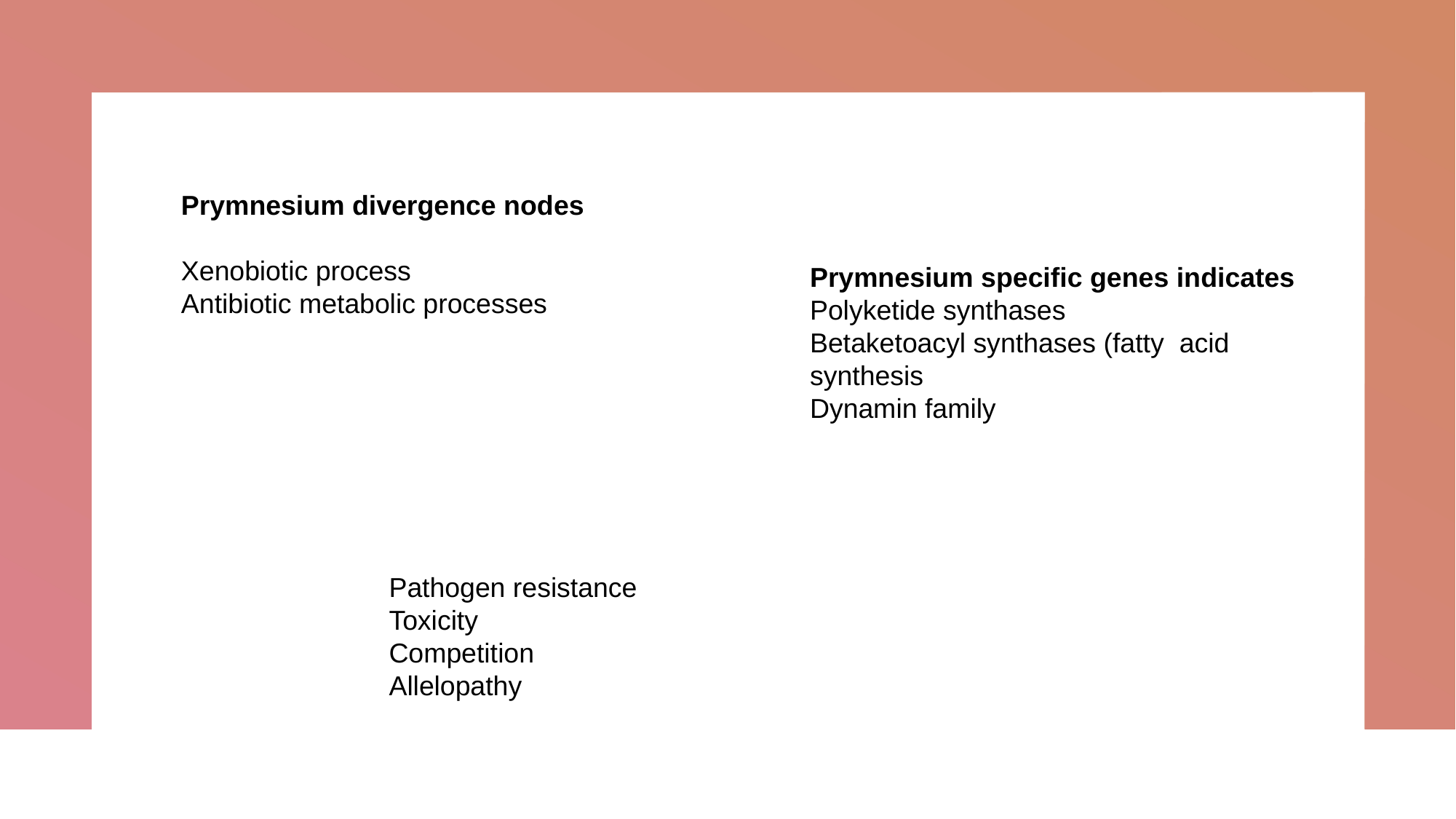

Prymnesium divergence nodes

Xenobiotic process
Antibiotic metabolic processes
Prymnesium specific genes indicates Polyketide synthases
Betaketoacyl synthases (fatty  acid synthesis
Dynamin family

Pathogen resistance
Toxicity
Competition
Allelopathy